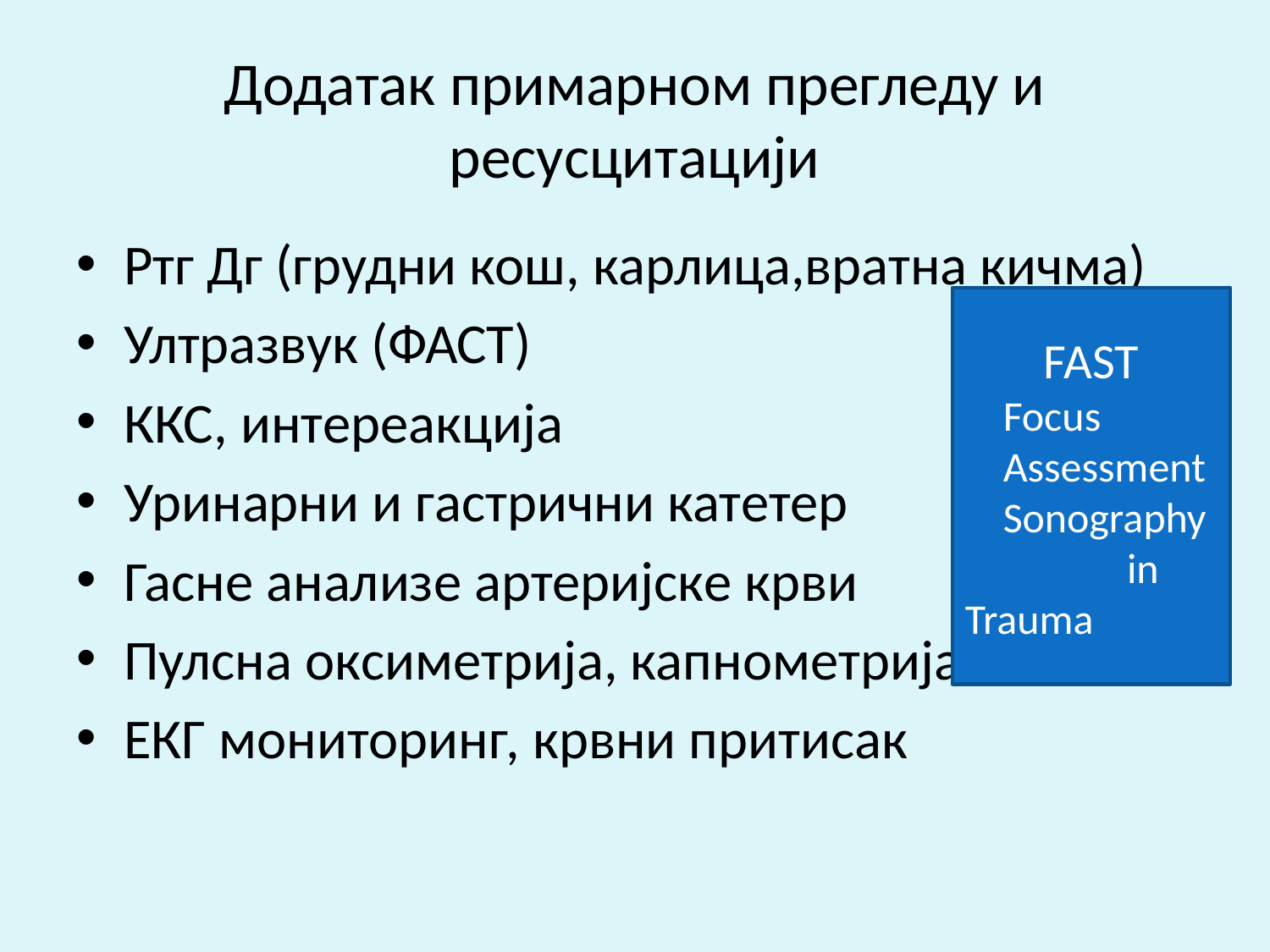

# Додатак примарном прегледу и ресусцитацији
Ртг Дг (грудни кош, карлица,вратна кичма)
Ултразвук (ФАСТ)
ККС, интереакција
Уринарни и гастрични катетер
Гасне анализе артеријске крви
Пулсна оксиметрија, капнометрија
ЕКГ мониторинг, крвни притисак
FAST
    Focus
    Assessment
    Sonography                   in Trauma